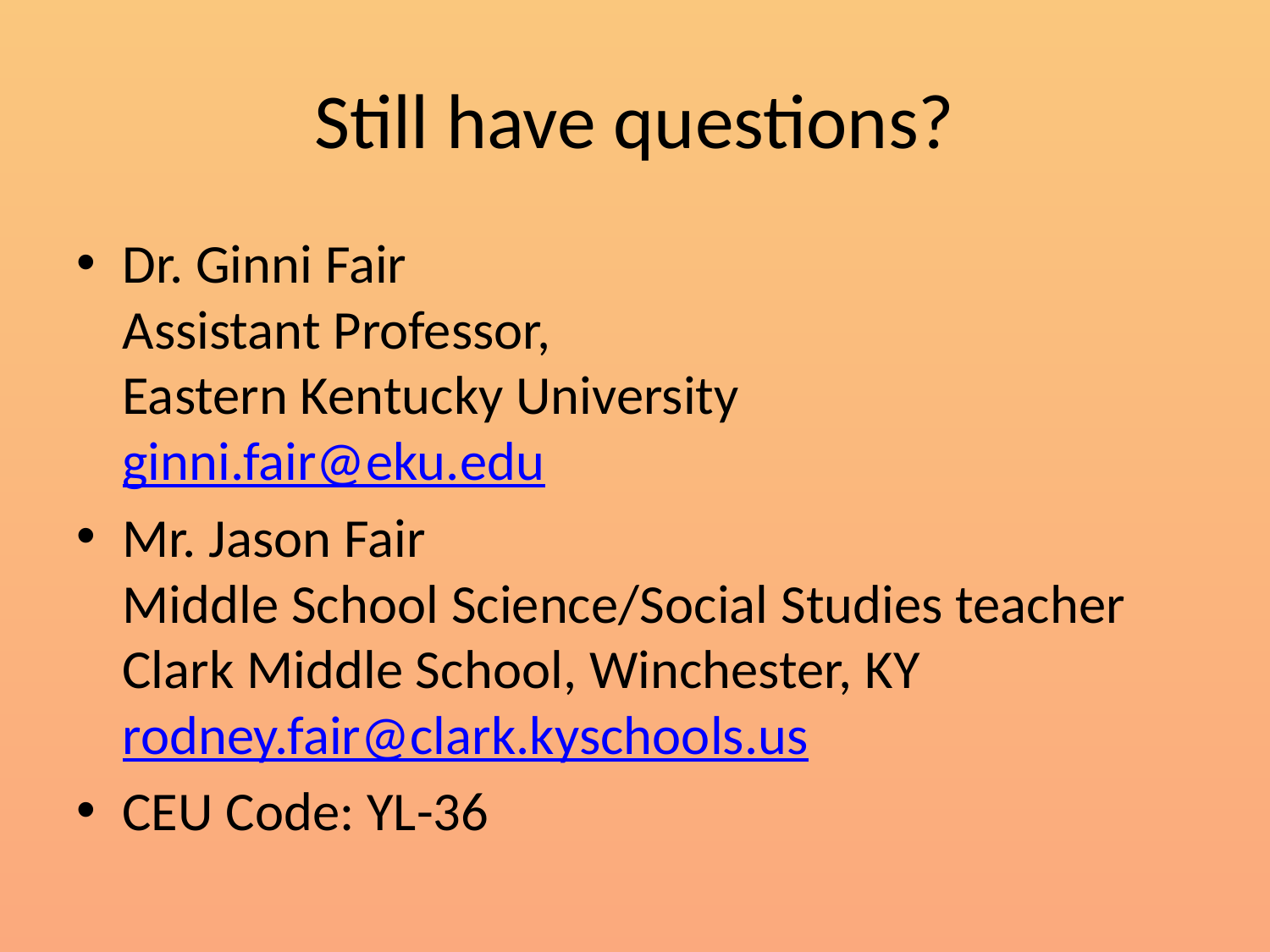

# Still have questions?
Dr. Ginni Fair
Assistant Professor,
Eastern Kentucky University
ginni.fair@eku.edu
Mr. Jason Fair
Middle School Science/Social Studies teacher
Clark Middle School, Winchester, KY
rodney.fair@clark.kyschools.us
CEU Code: YL-36